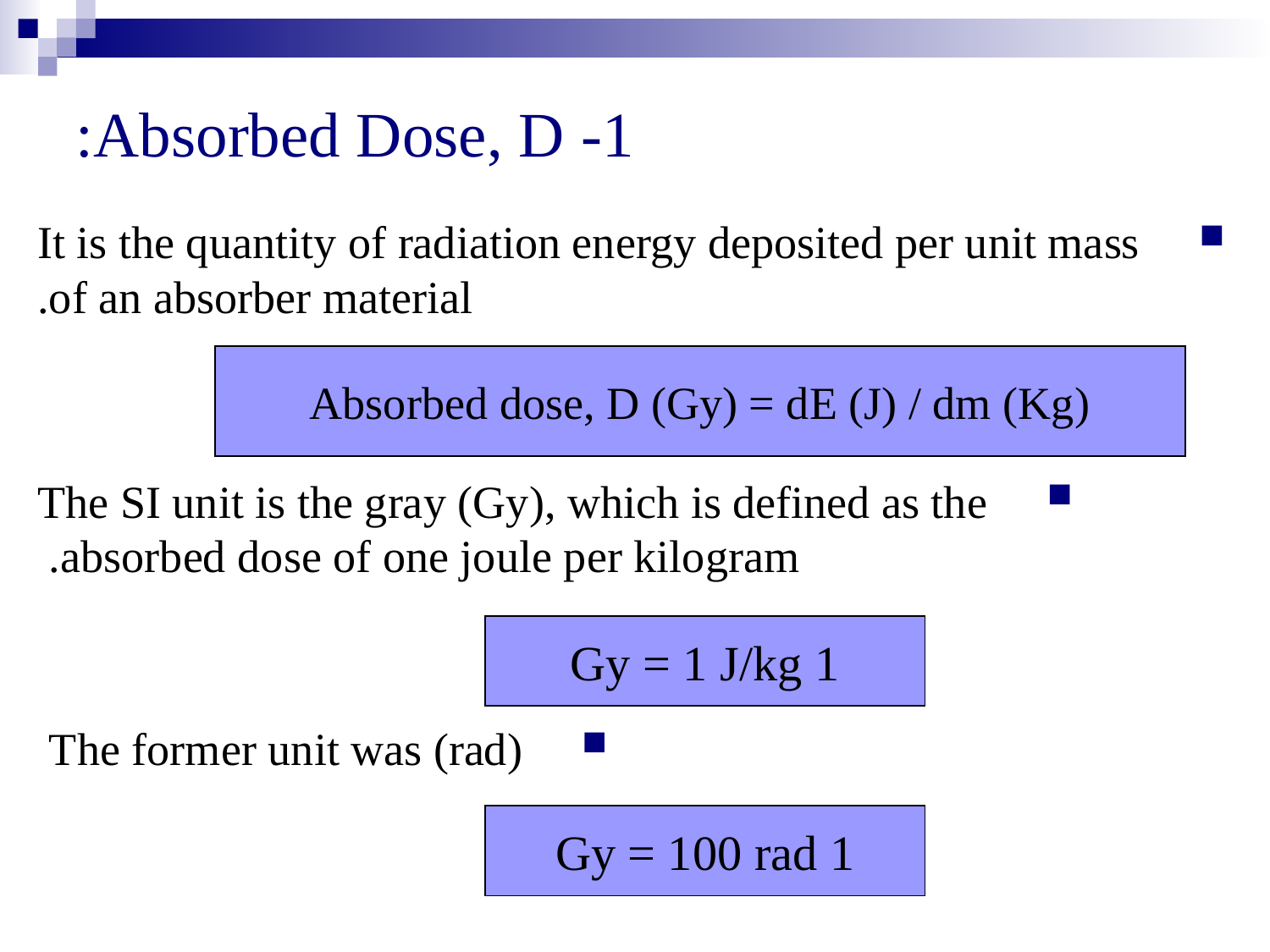

# 1- Absorbed Dose, D:
It is the quantity of radiation energy deposited per unit mass of an absorber material.

The SI unit is the gray (Gy), which is defined as the absorbed dose of one joule per kilogram.

The former unit was (rad)

Absorbed dose, D (Gy) = dE (J) / dm (Kg)
1 Gy = 1 J/kg
1 Gy = 100 rad